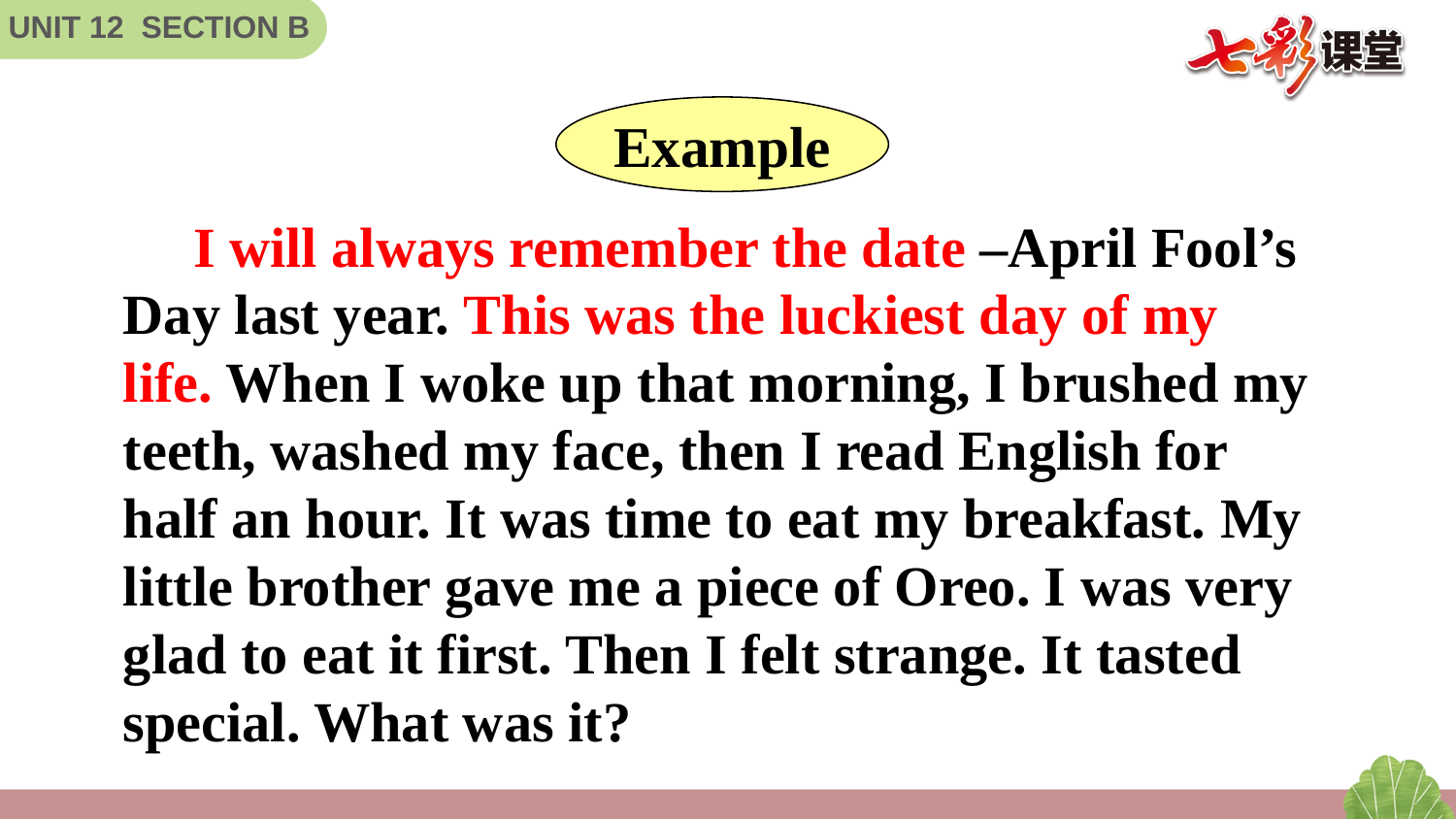

Example
     I will always remember the date –April Fool’s Day last year. This was the luckiest day of my life. When I woke up that morning, I brushed my teeth, washed my face, then I read English for half an hour. It was time to eat my breakfast. My little brother gave me a piece of Oreo. I was very glad to eat it first. Then I felt strange. It tasted special. What was it?